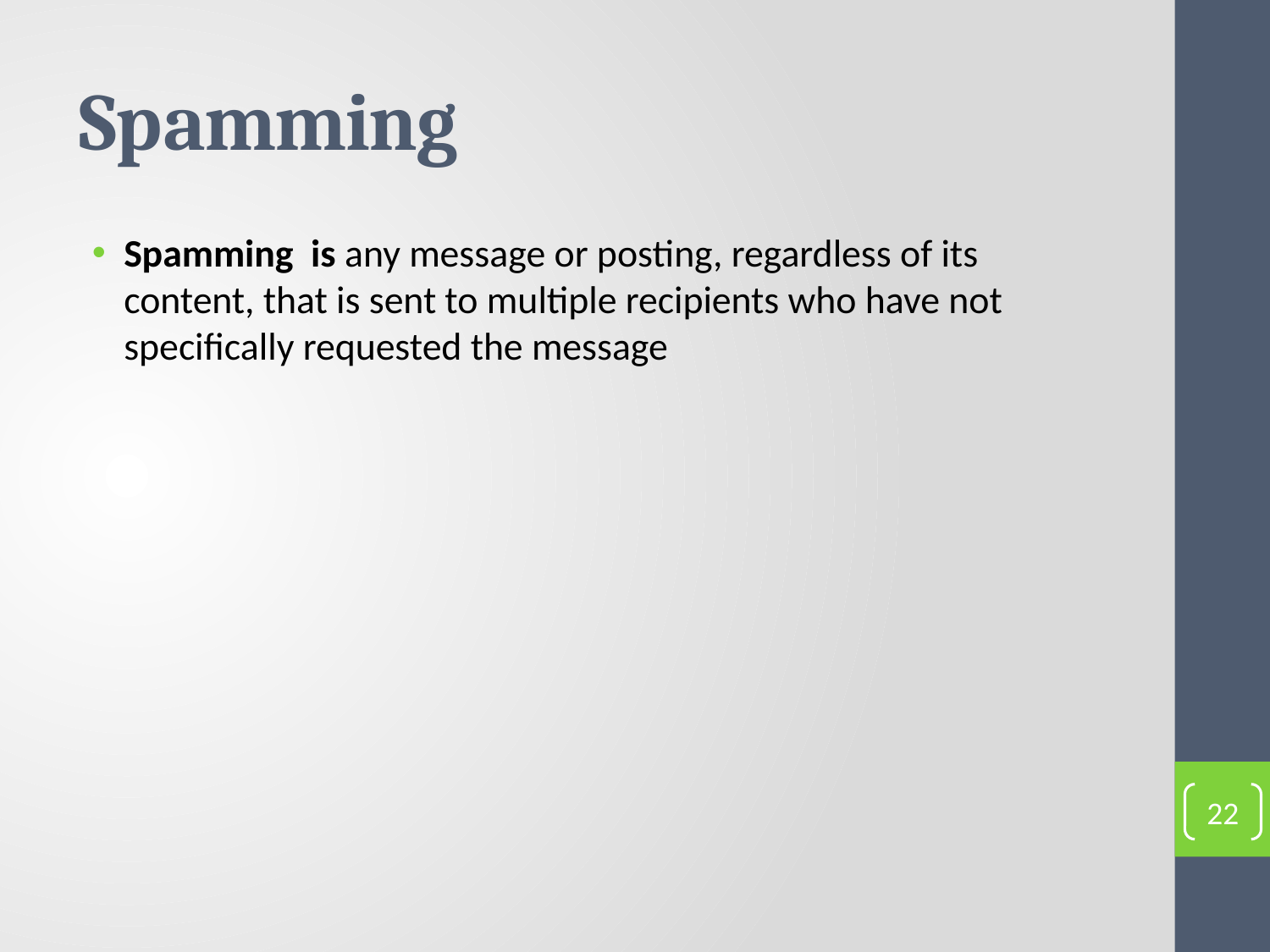

# Spamming
Spamming  is any message or posting, regardless of its content, that is sent to multiple recipients who have not specifically requested the message
22